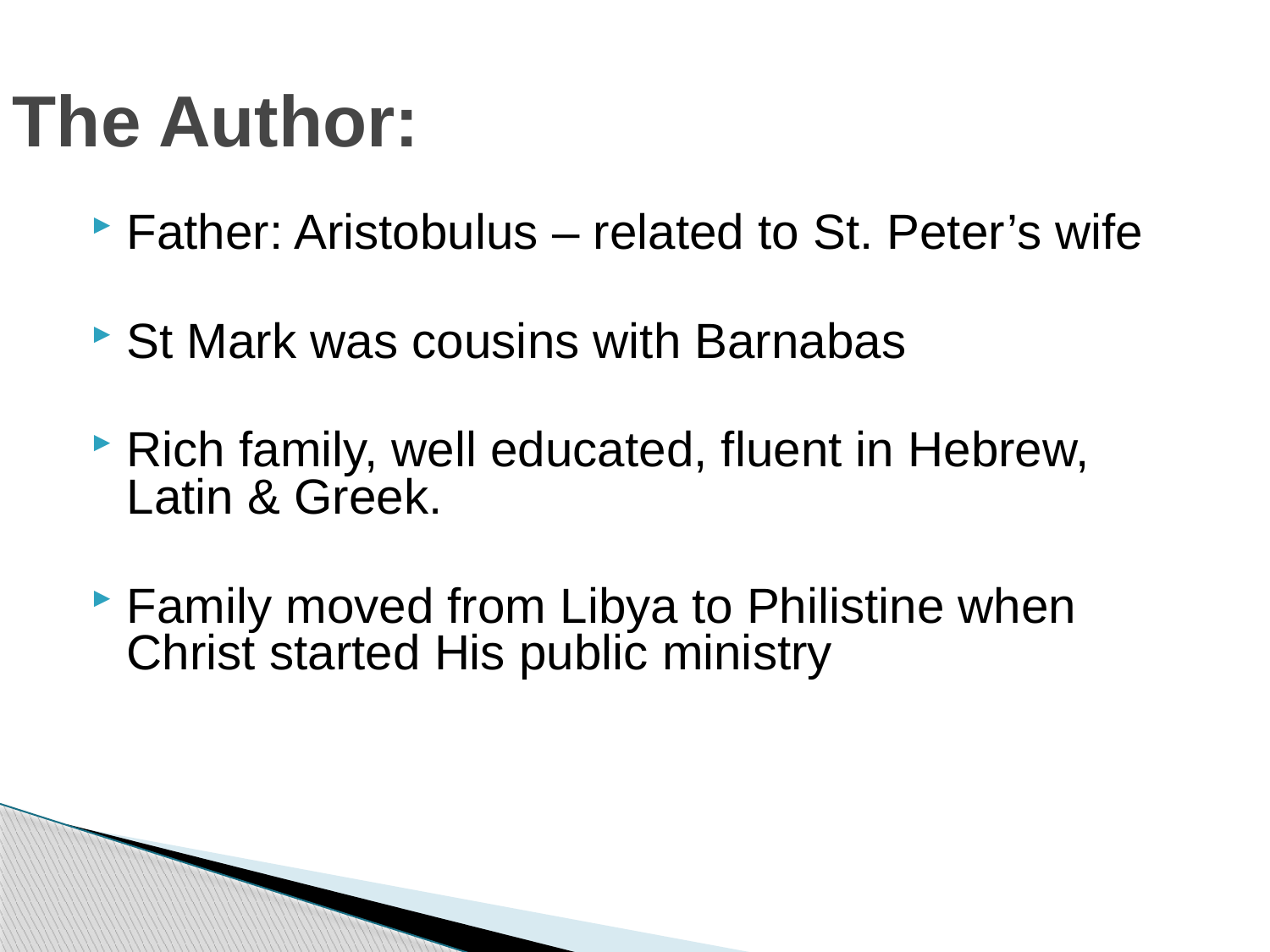

# The Author:
Father: Aristobulus – related to St. Peter’s wife

St Mark was cousins with Barnabas

Rich family, well educated, fluent in Hebrew, Latin & Greek.

Family moved from Libya to Philistine when Christ started His public ministry